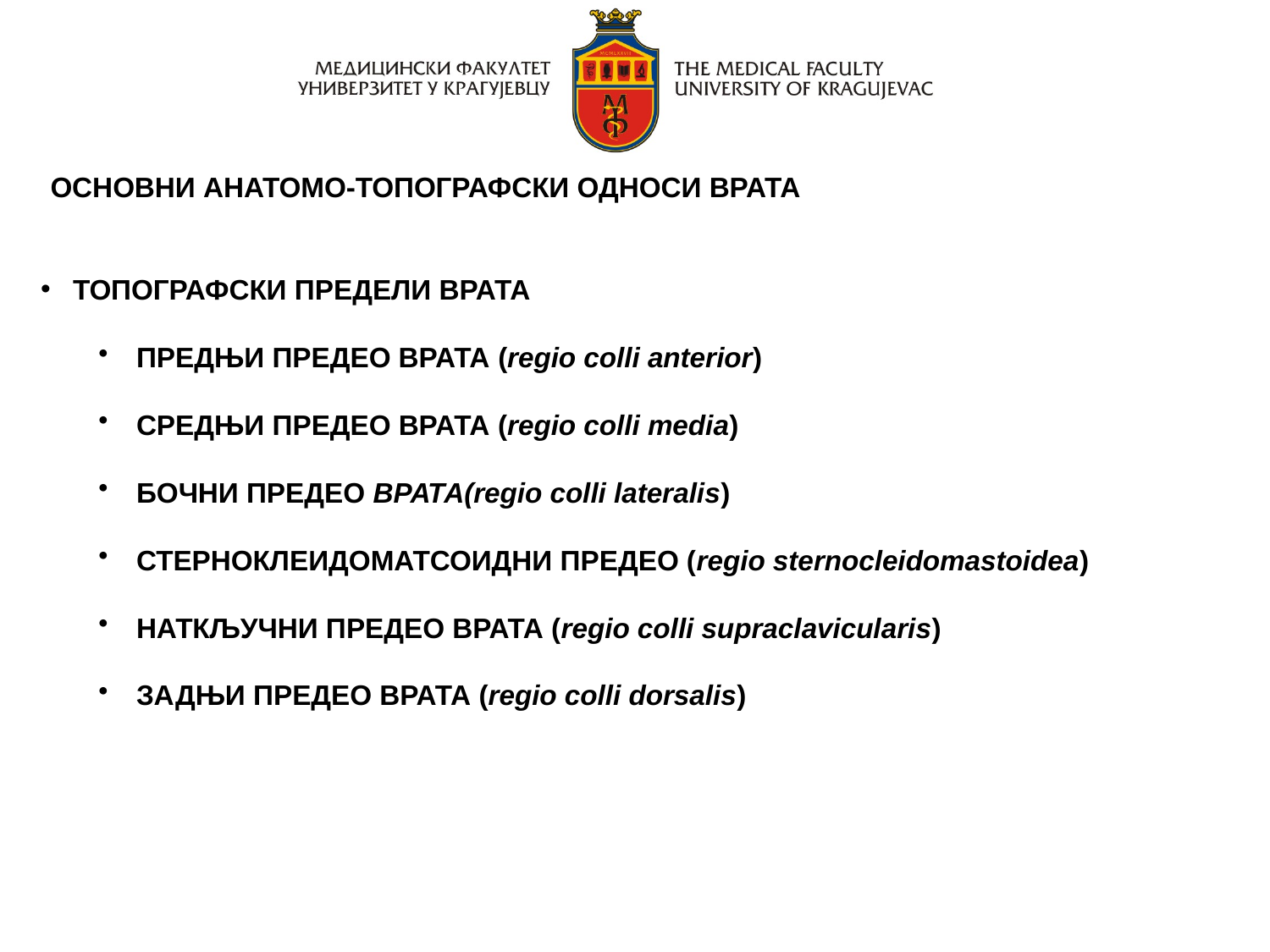

ОСНОВНИ АНАТОМО-ТОПОГРАФСКИ ОДНОСИ ВРАТА

 ТОПОГРАФСКИ ПРЕДЕЛИ ВРАТА

 ПРЕДЊИ ПРЕДЕО ВРАТА (regio colli anterior)

 СРЕДЊИ ПРЕДЕО ВРАТА (regio colli media)

 БОЧНИ ПРЕДЕО ВРАТА(regio colli lateralis)

 СТЕРНОКЛЕИДОМАТСОИДНИ ПРЕДЕО (regio sternocleidomastoidea)

 НАТКЉУЧНИ ПРЕДЕО ВРАТА (regio colli supraclavicularis)

 ЗАДЊИ ПРЕДЕО ВРАТА (regio colli dorsalis)